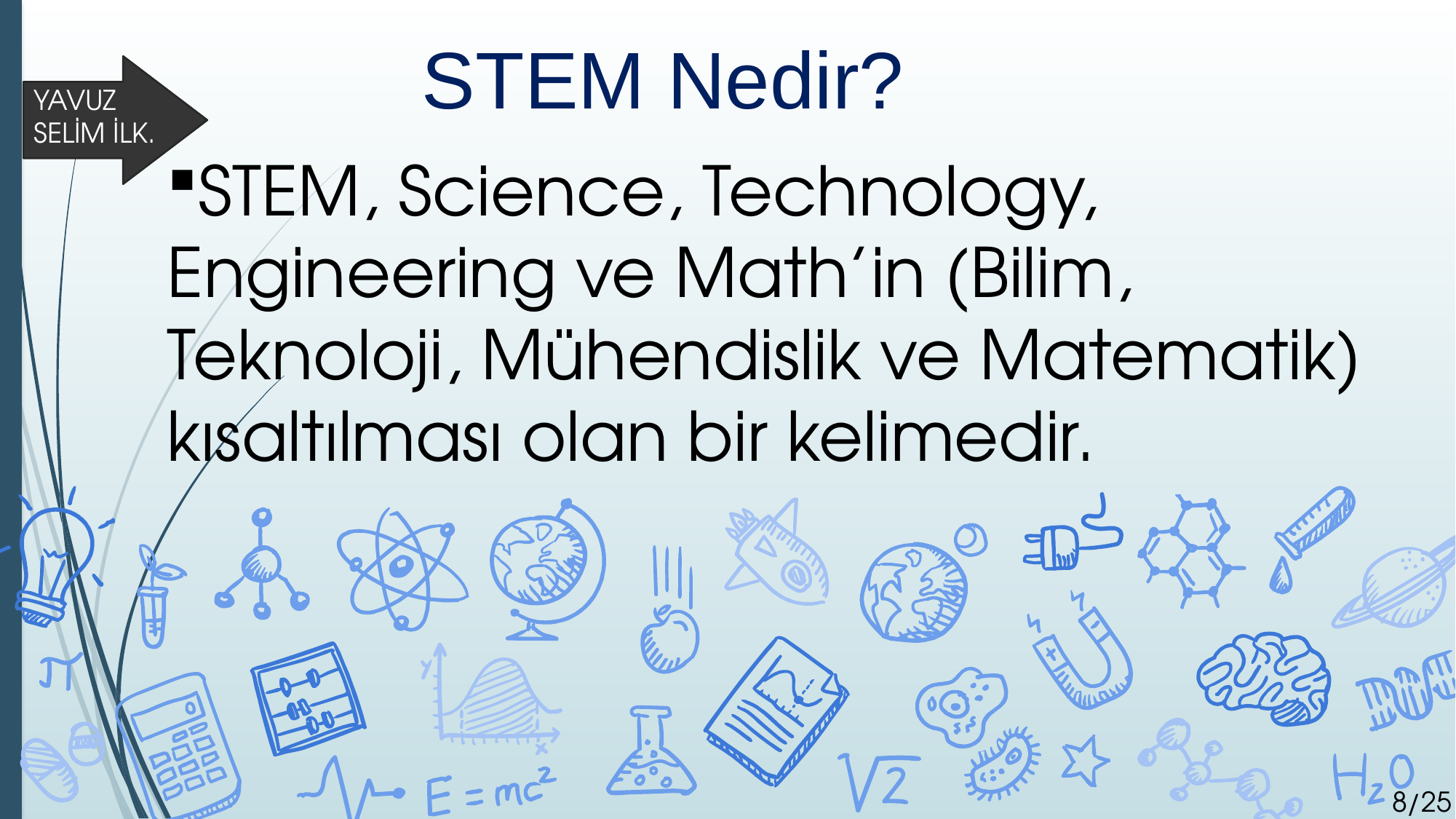

STEM Nedir?

YAVUZ
SELİM İLK.
STEM, Science, Technology, Engineering ve Math’in (Bilim, Teknoloji, Mühendislik ve Matematik) kısaltılması olan bir kelimedir.
8/25